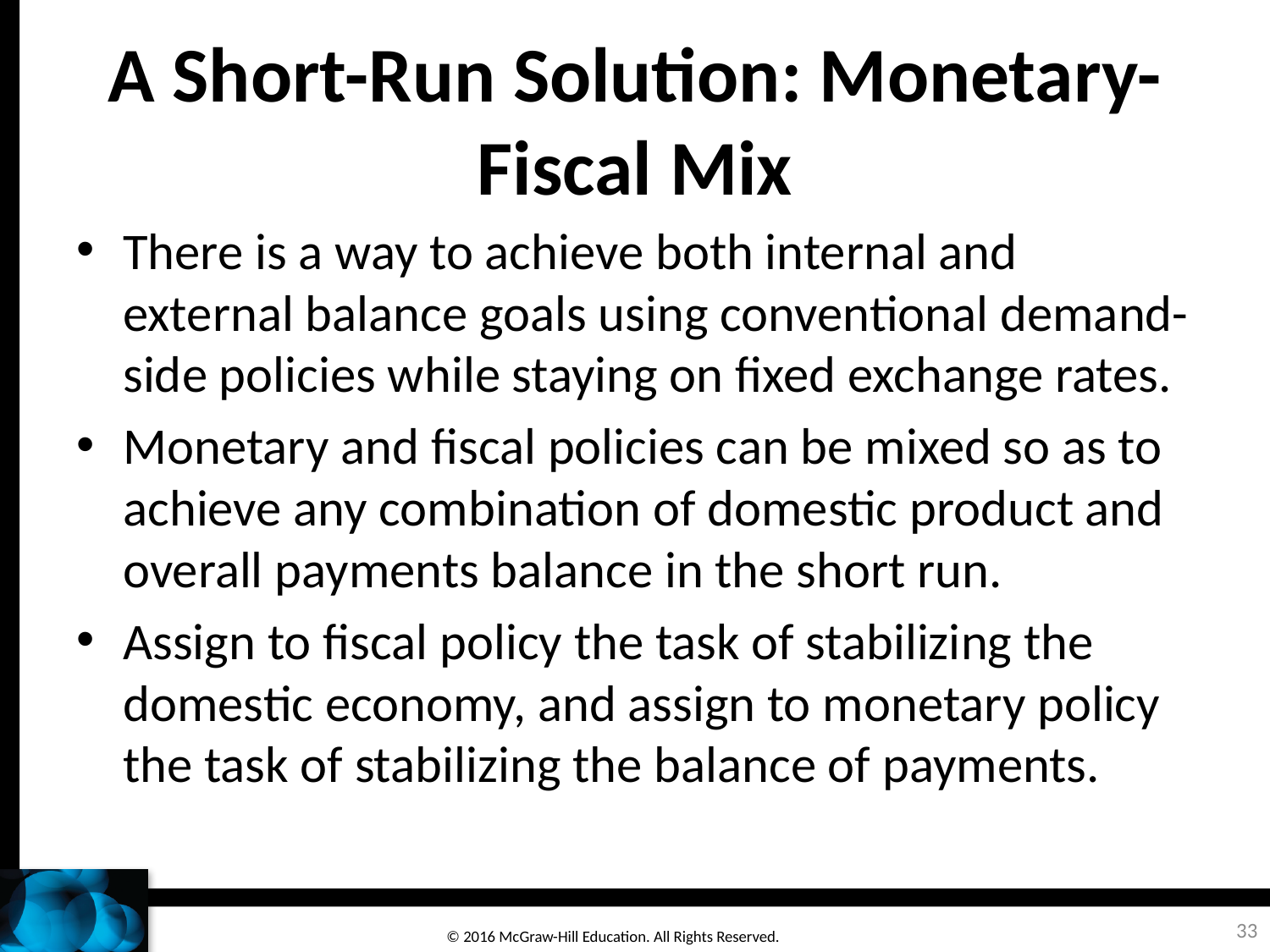

# A Short-Run Solution: Monetary-Fiscal Mix
There is a way to achieve both internal and external balance goals using conventional demand-side policies while staying on fixed exchange rates.
Monetary and fiscal policies can be mixed so as to achieve any combination of domestic product and overall payments balance in the short run.
Assign to fiscal policy the task of stabilizing the domestic economy, and assign to monetary policy the task of stabilizing the balance of payments.

33
© 2016 McGraw-Hill Education. All Rights Reserved.